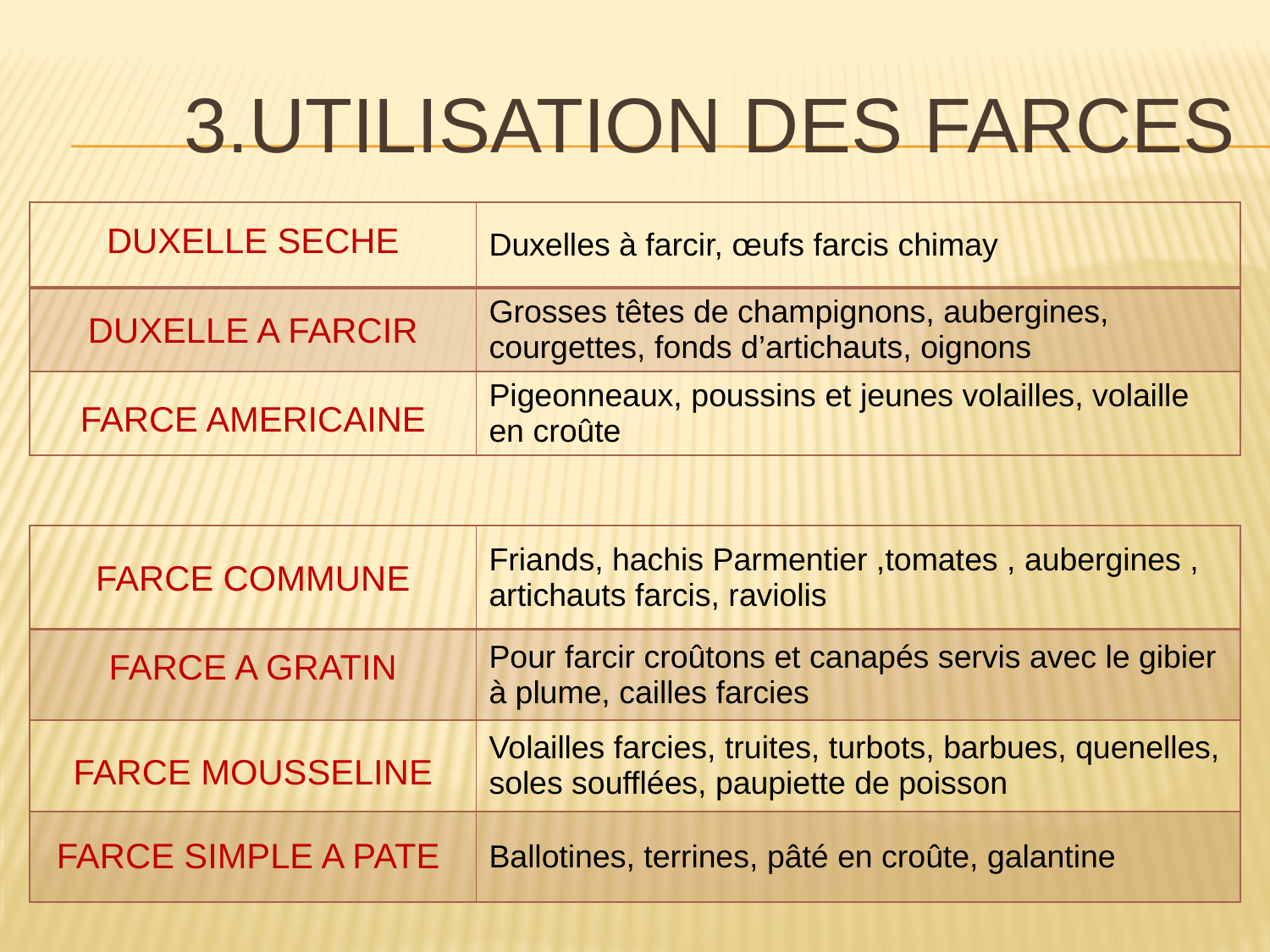

# 3.UTILISATION DES FARCES
|  | Duxelles à farcir, œufs farcis chimay |
| --- | --- |
|  | Grosses têtes de champignons, aubergines, courgettes, fonds d’artichauts, oignons |
|  | Pigeonneaux, poussins et jeunes volailles, volaille en croûte |
DUXELLE SECHE
DUXELLE A FARCIR
FARCE AMERICAINE
|  | Friands, hachis Parmentier ,tomates , aubergines , artichauts farcis, raviolis |
| --- | --- |
|  | Pour farcir croûtons et canapés servis avec le gibier à plume, cailles farcies |
|  | Volailles farcies, truites, turbots, barbues, quenelles, soles soufflées, paupiette de poisson |
|  | Ballotines, terrines, pâté en croûte, galantine |
FARCE COMMUNE
FARCE A GRATIN
FARCE MOUSSELINE
FARCE SIMPLE A PATE